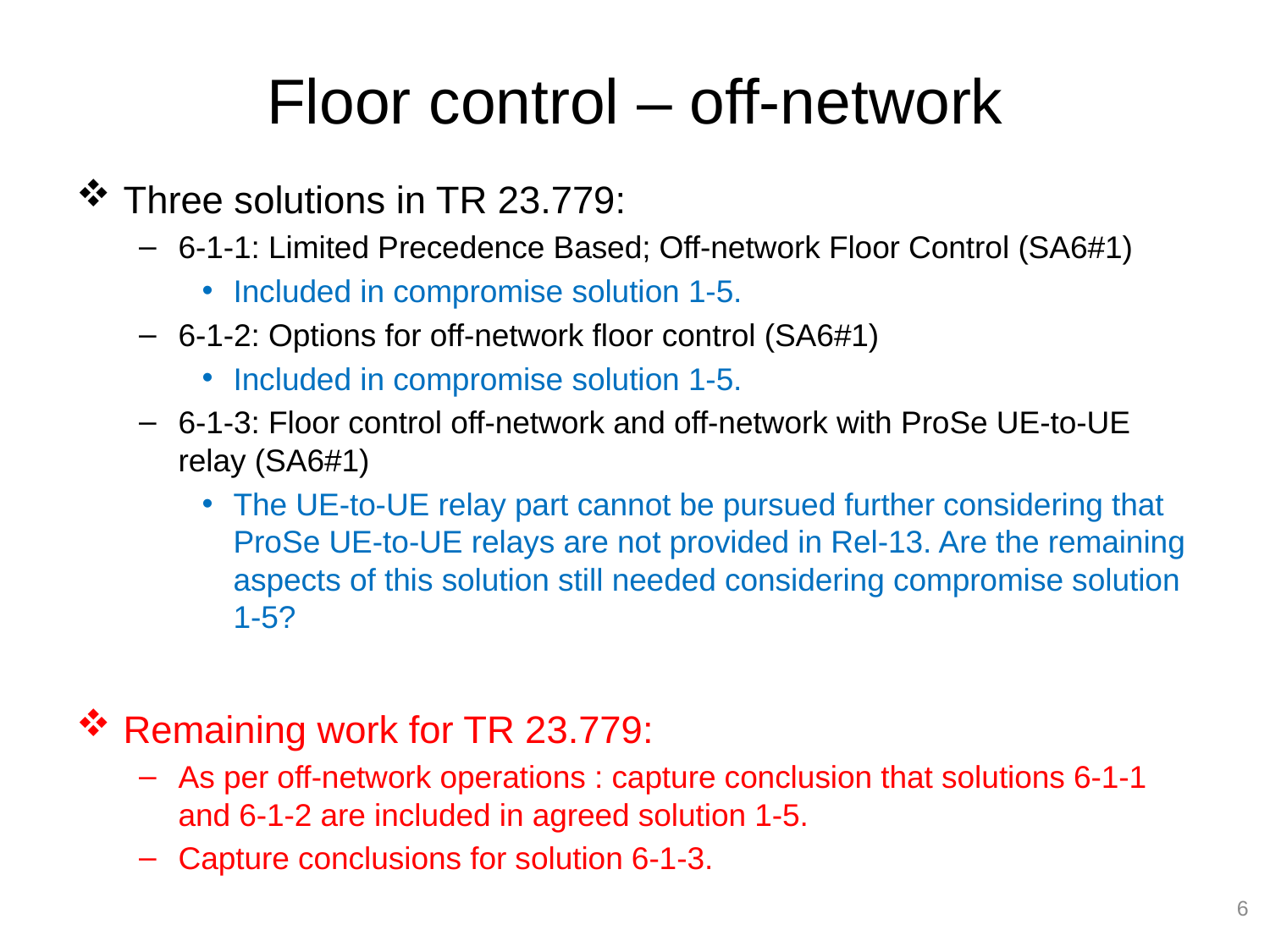

# Floor control – off-network
Three solutions in TR 23.779:
6-1-1: Limited Precedence Based; Off-network Floor Control (SA6#1)
Included in compromise solution 1-5.
6-1-2: Options for off-network floor control (SA6#1)
Included in compromise solution 1-5.
6-1-3: Floor control off-network and off-network with ProSe UE-to-UE relay (SA6#1)
The UE-to-UE relay part cannot be pursued further considering that ProSe UE-to-UE relays are not provided in Rel-13. Are the remaining aspects of this solution still needed considering compromise solution 1-5?

Remaining work for TR 23.779:
As per off-network operations : capture conclusion that solutions 6-1-1 and 6-1-2 are included in agreed solution 1-5.
Capture conclusions for solution 6-1-3.
6